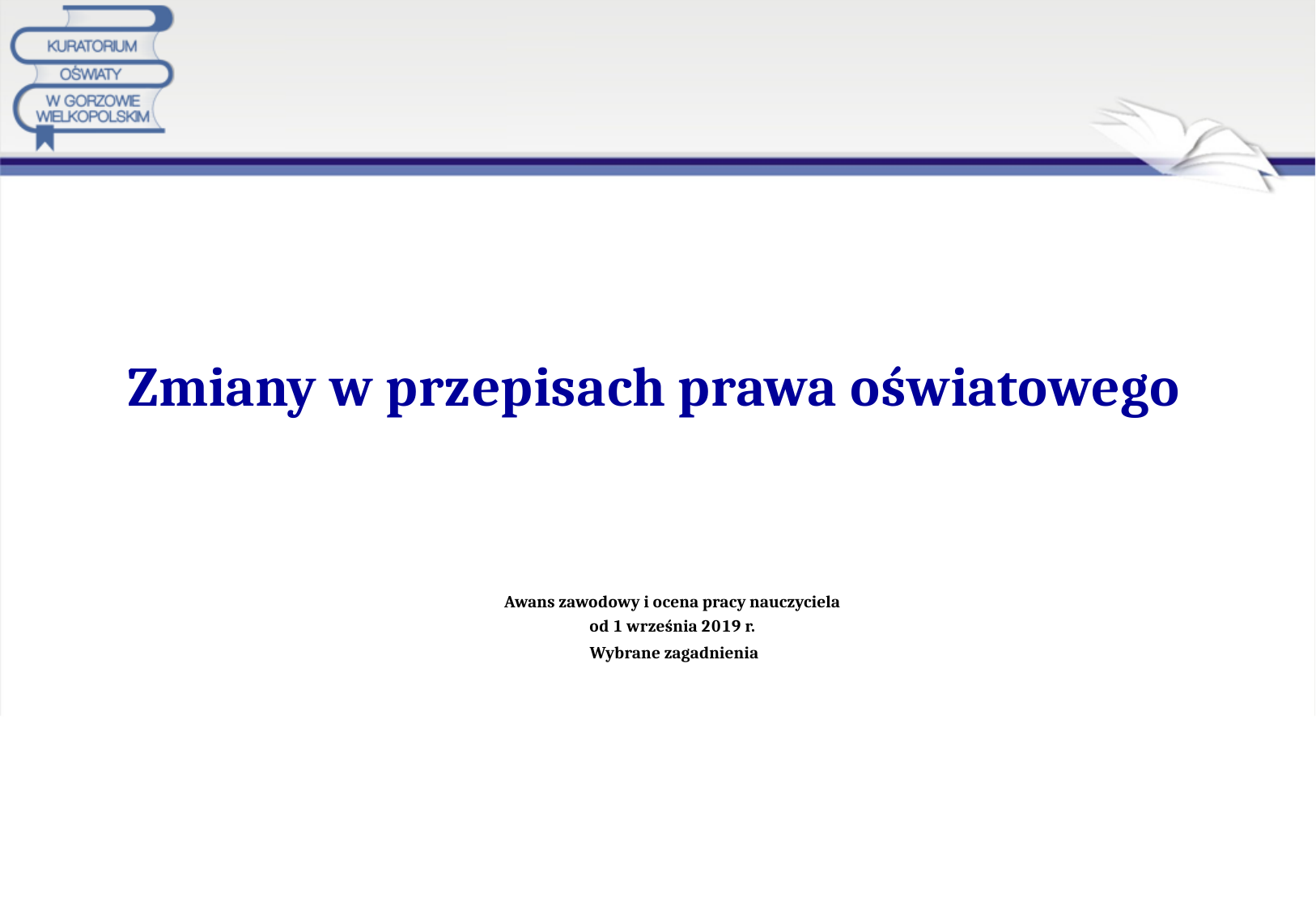

# Zmiany w przepisach prawa oświatowego

Awans zawodowy i ocena pracy nauczyciela
od 1 września 2019 r.
Wybrane zagadnienia